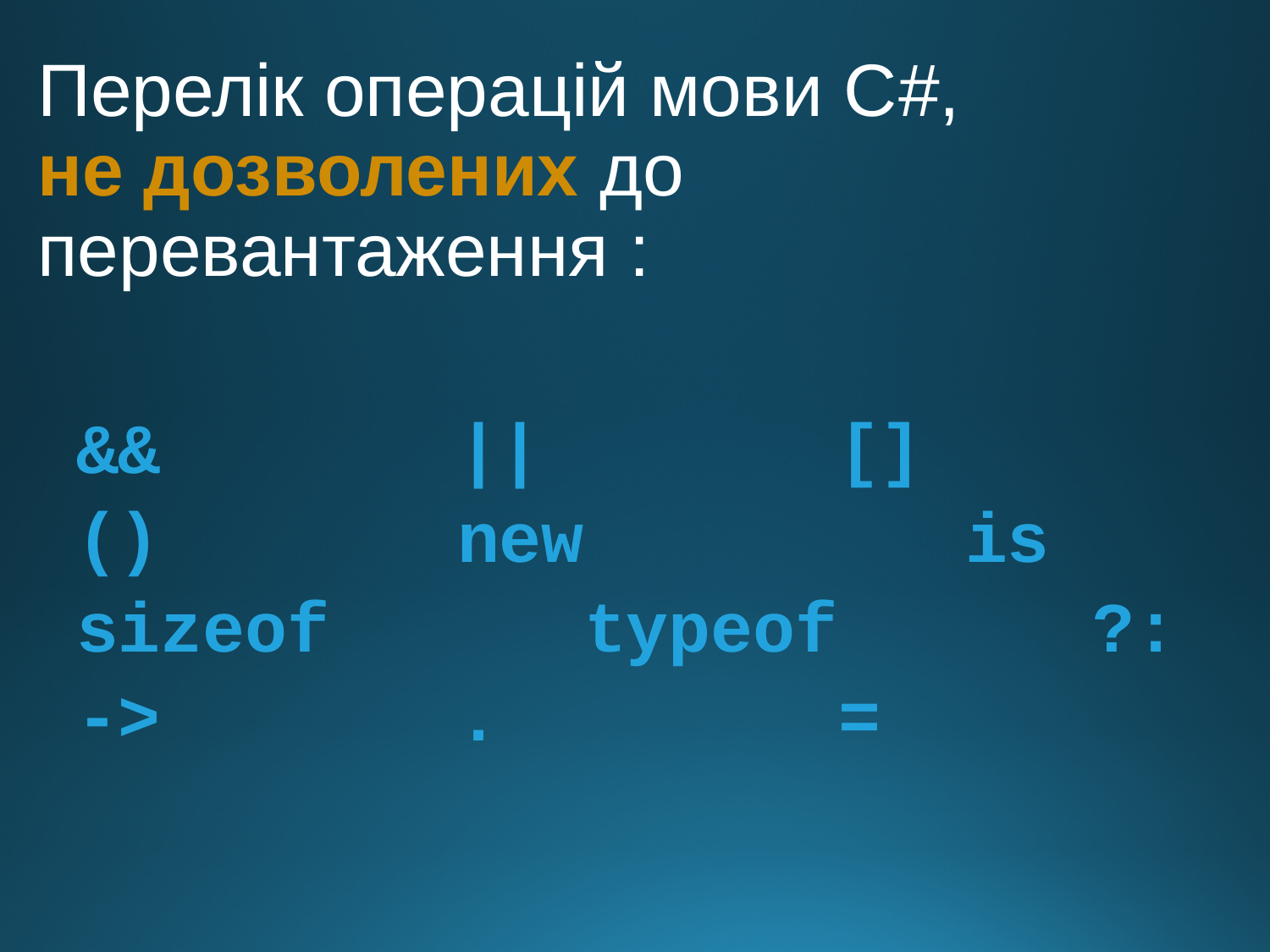

# Перелік операцій мови С#, не дозволених до перевантаження :
&&			||			[]
()			new			is
sizeof		typeof		?:
->			.			=